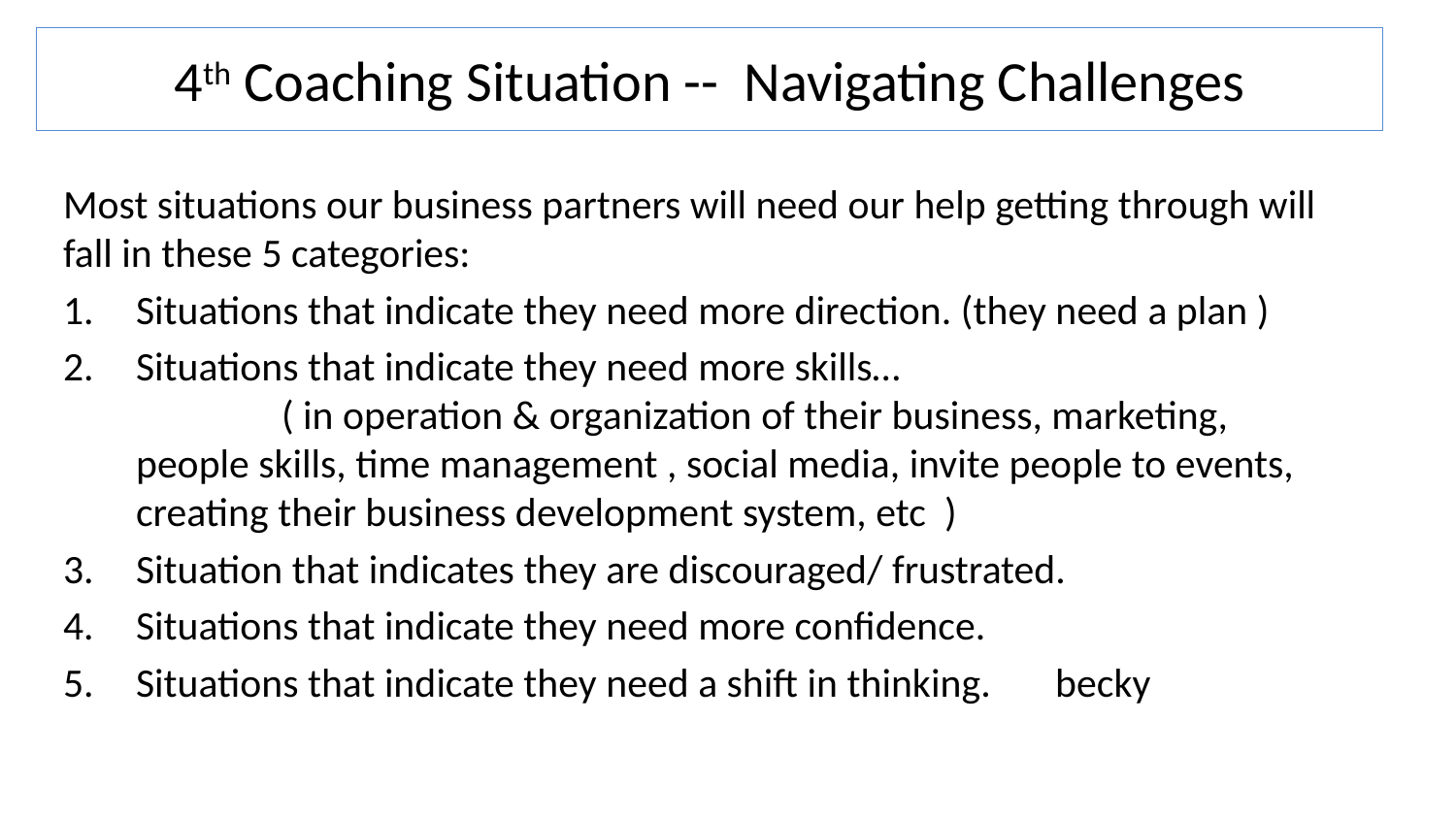

# 4th Coaching Situation --  Navigating Challenges
Most situations our business partners will need our help getting through will fall in these 5 categories:
Situations that indicate they need more direction. (they need a plan )
Situations that indicate they need more skills… 				( in operation & organization of their business, marketing, people skills, time management , social media, invite people to events, creating their business development system, etc  )
Situation that indicates they are discouraged/ frustrated.
Situations that indicate they need more confidence.
Situations that indicate they need a shift in thinking.       becky